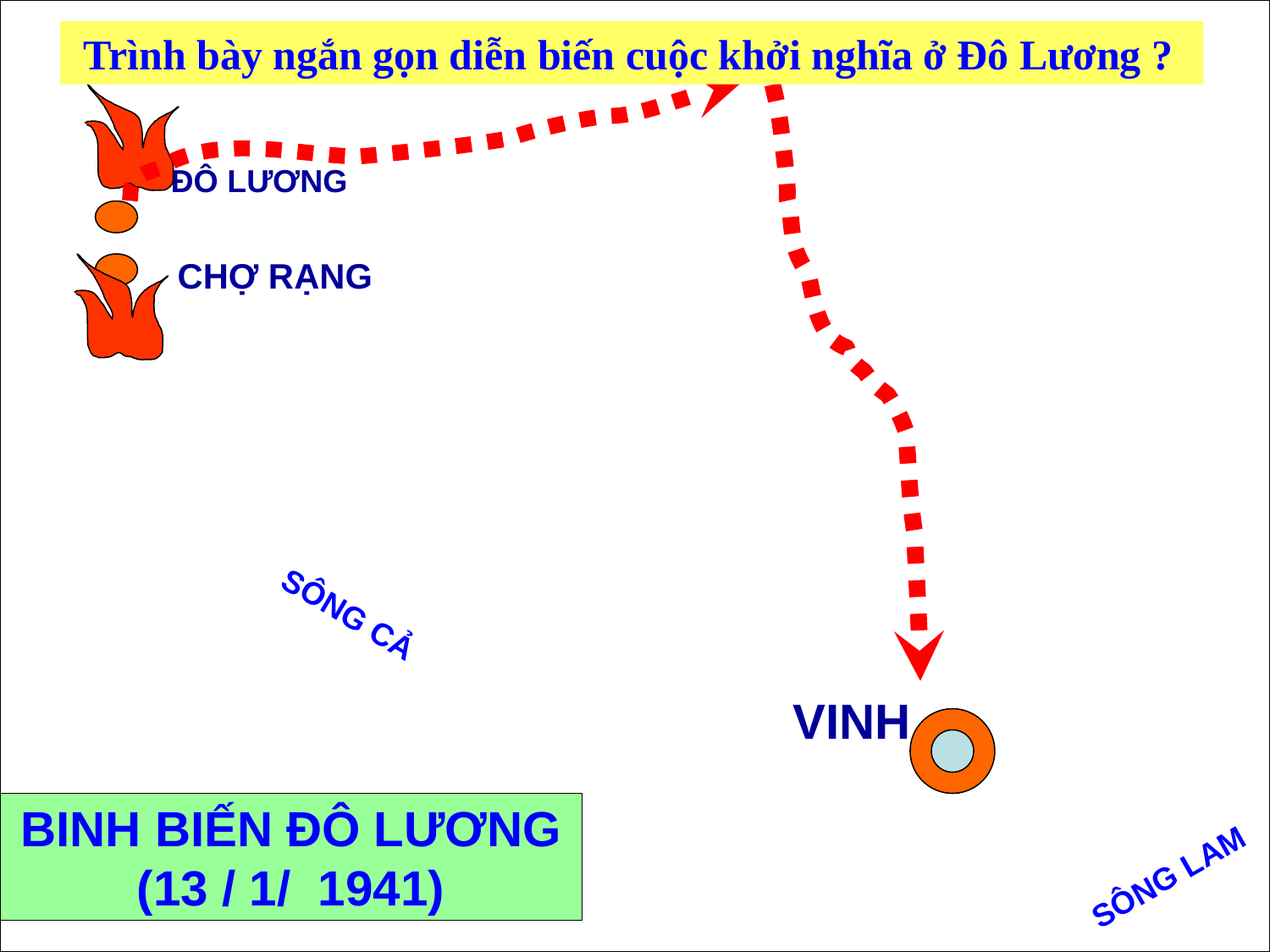

Trình bày ngắn gọn diễn biến cuộc khởi nghĩa ở Đô Lương ?

ĐÔ LƯƠNG

CHỢ RẠNG
#

SÔNG CẢ
VINH

BINH BIẾN ĐÔ LƯƠNG
(13 / 1/  1941)
 SÔNG LAM